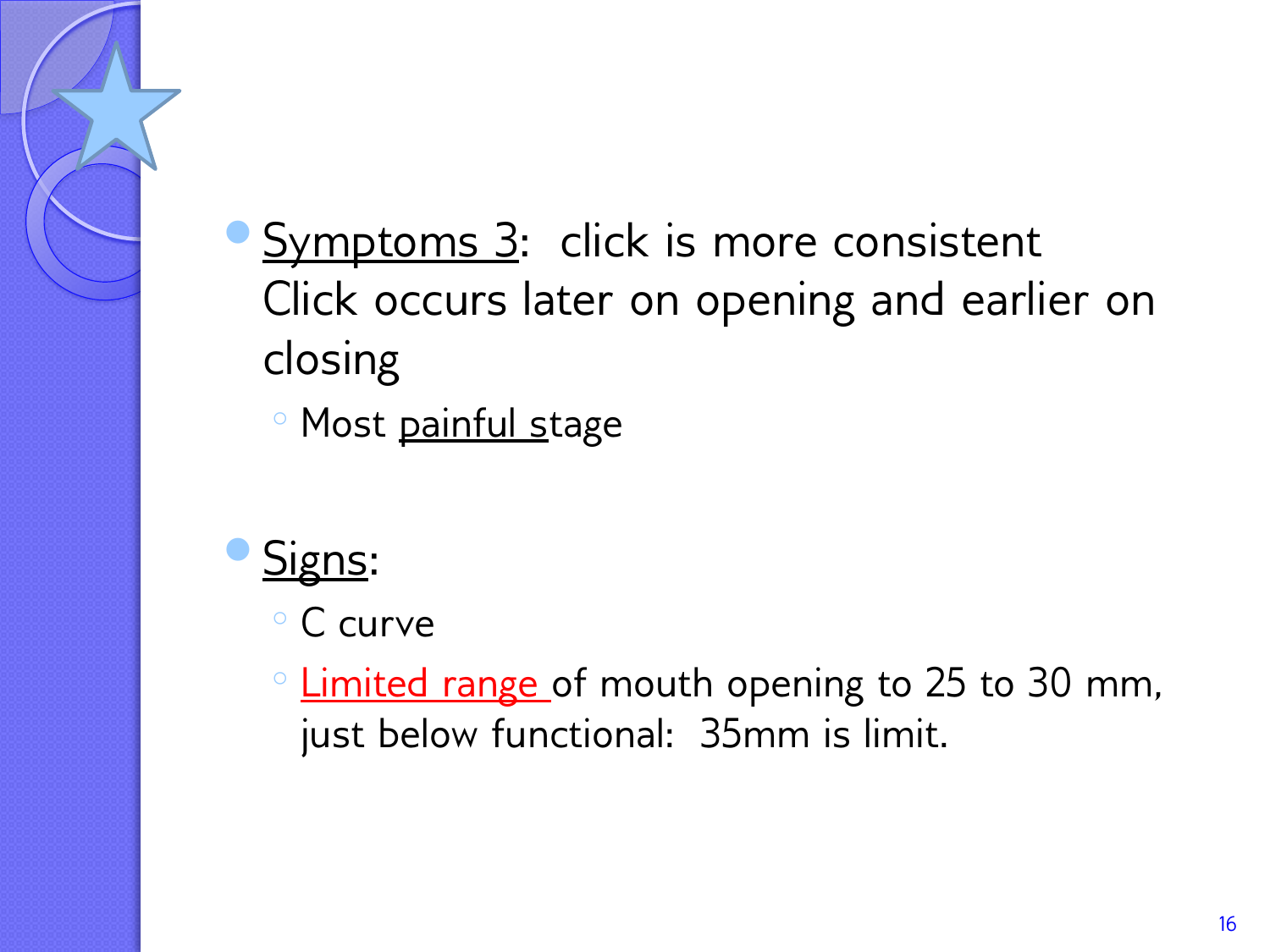

#

Symptoms 3:  click is more consistent
Click occurs later on opening and earlier on closing
Most painful stage

Signs:
C curve
Limited range of mouth opening to 25 to 30 mm, just below functional:  35mm is limit.
16